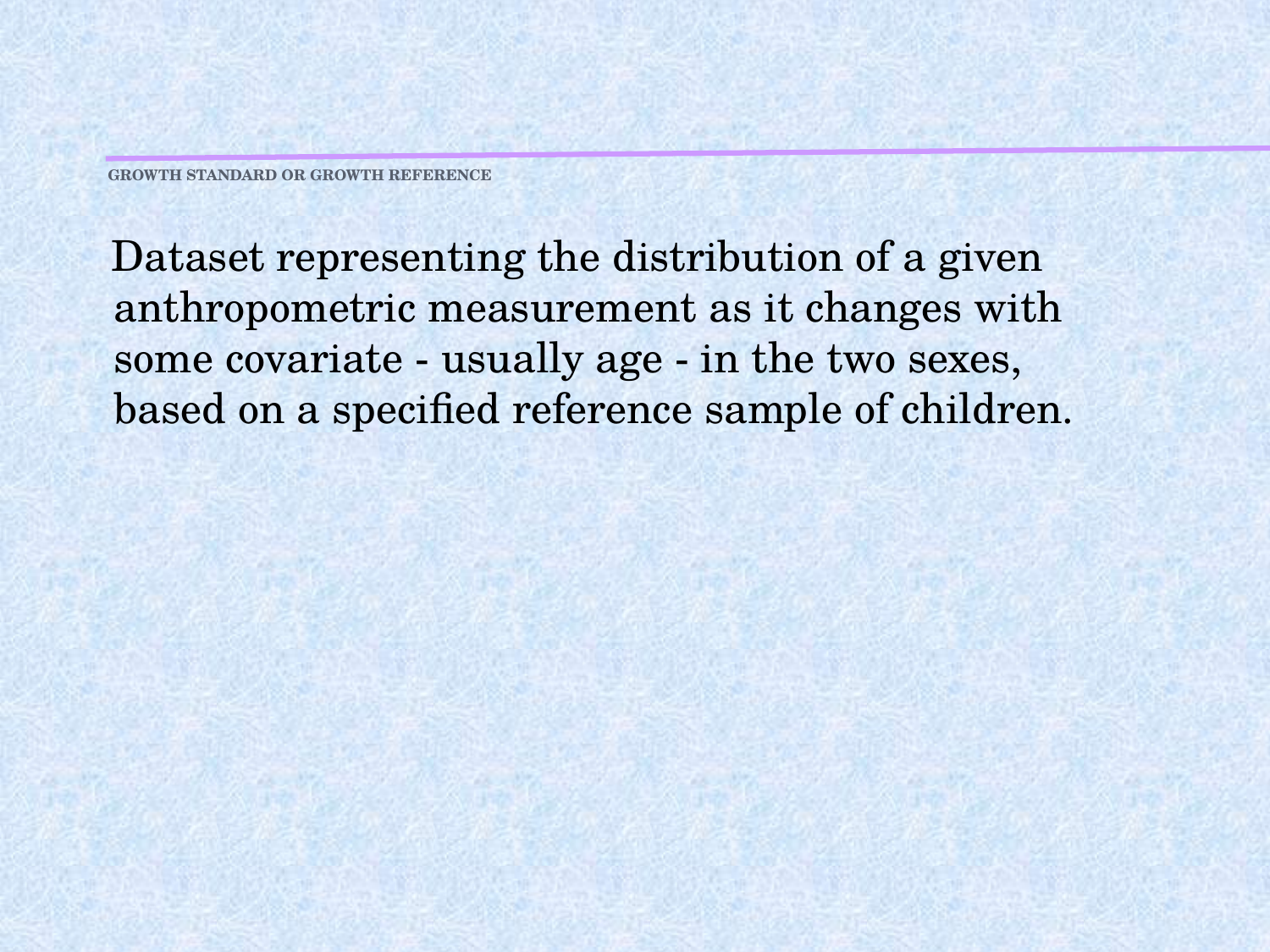

# Growth standard or growth reference

   Dataset representing the distribution of a given anthropometric measurement as it changes with some covariate - usually age - in the two sexes, based on a specified reference sample of children.